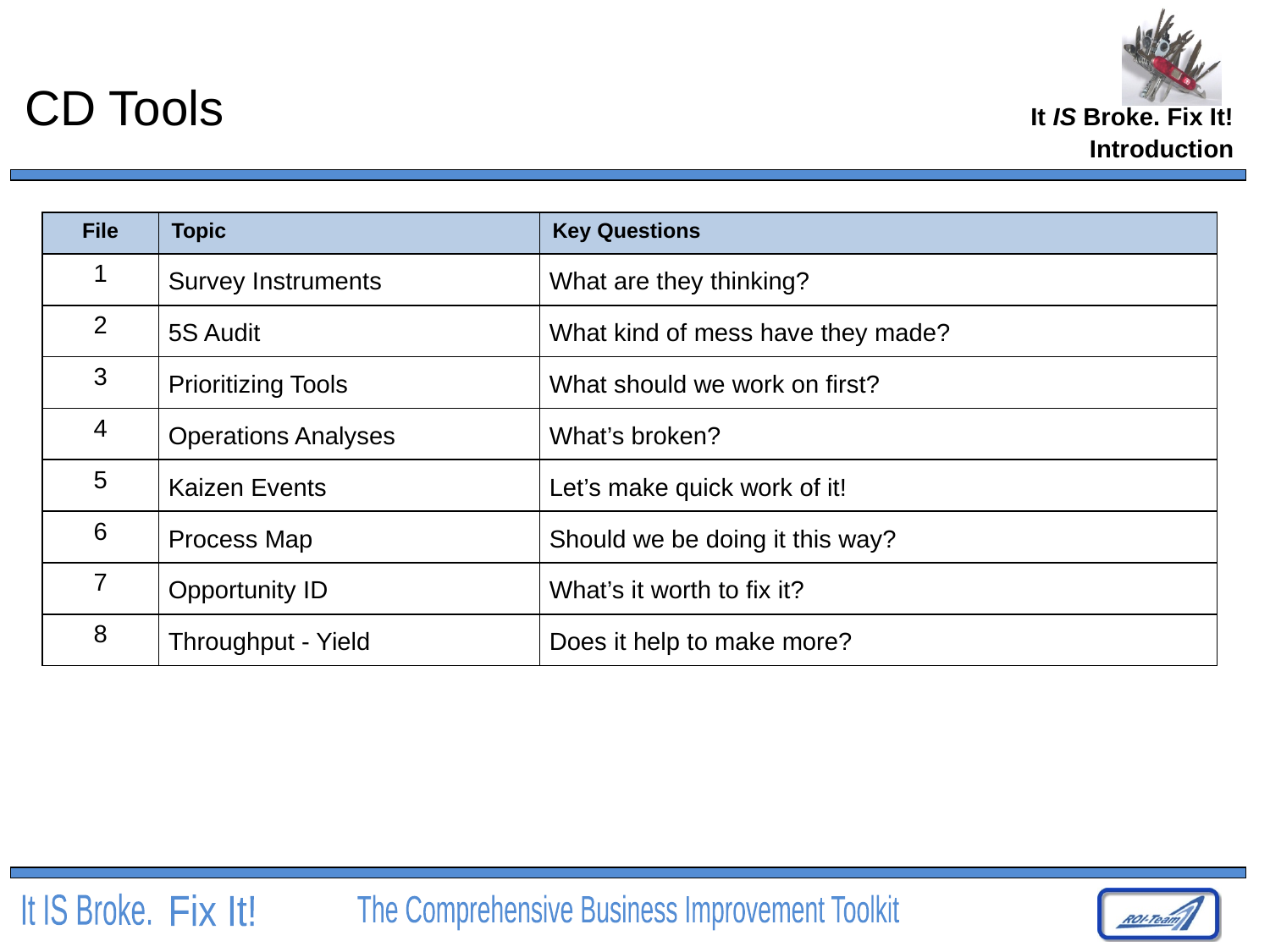

# CD Tools
Introduction
| File | Topic | Key Questions |
| --- | --- | --- |
| 1 | Survey Instruments | What are they thinking? |
| 2 | 5S Audit | What kind of mess have they made? |
| 3 | Prioritizing Tools | What should we work on first? |
| 4 | Operations Analyses | What’s broken? |
| 5 | Kaizen Events | Let’s make quick work of it! |
| 6 | Process Map | Should we be doing it this way? |
| 7 | Opportunity ID | What’s it worth to fix it? |
| 8 | Throughput - Yield | Does it help to make more? |